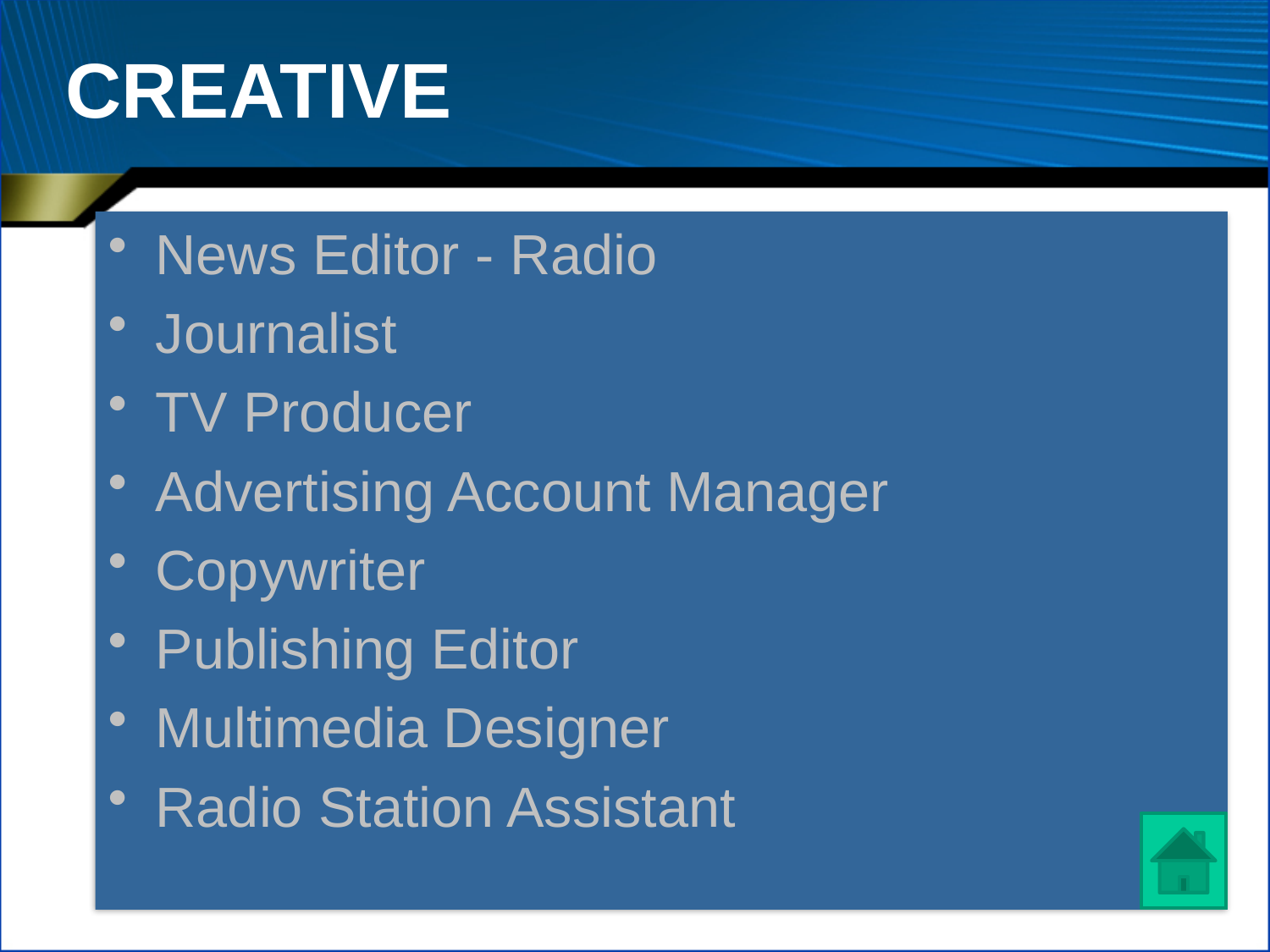

# CREATIVE
News Editor - Radio
Journalist
TV Producer
Advertising Account Manager
Copywriter
Publishing Editor
Multimedia Designer
Radio Station Assistant